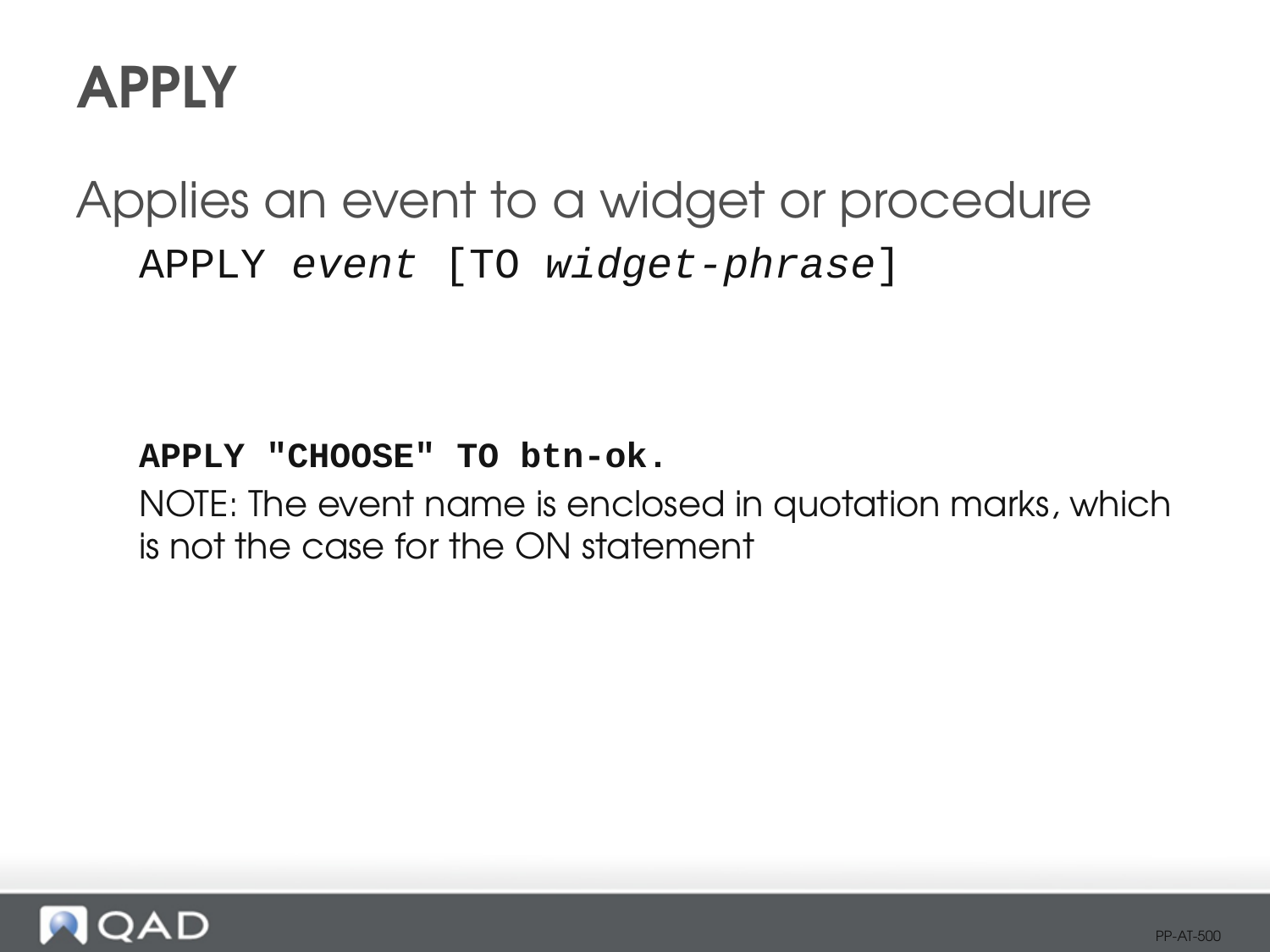

# APPLY
Applies an event to a widget or procedure
APPLY event [TO widget-phrase]

APPLY "CHOOSE" TO btn-ok.
NOTE: The event name is enclosed in quotation marks, which is not the case for the ON statement
PP-AT-500